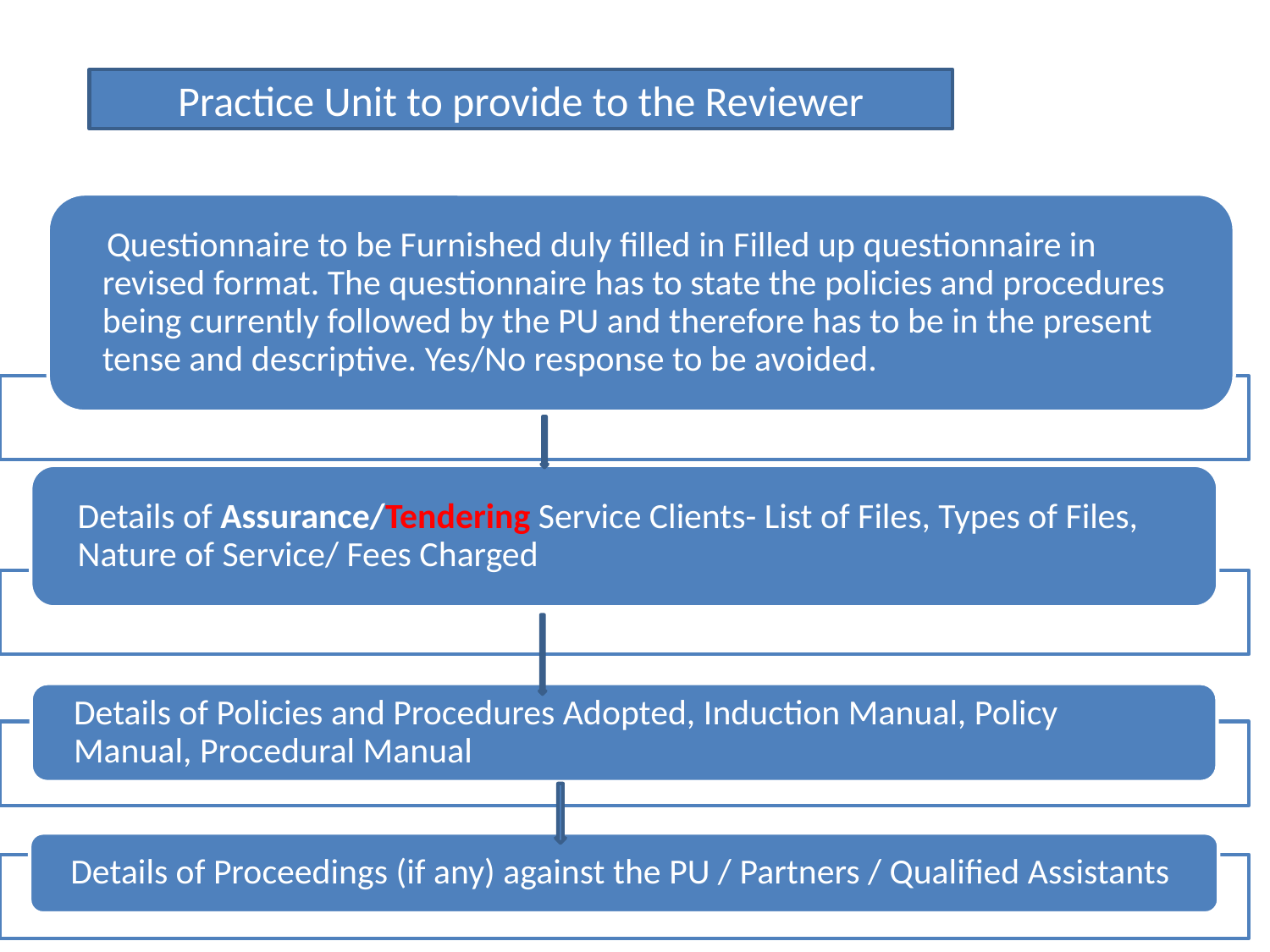

Practice Unit to provide to the Reviewer
 Questionnaire to be Furnished duly filled in Filled up questionnaire in revised format. The questionnaire has to state the policies and procedures being currently followed by the PU and therefore has to be in the present tense and descriptive. Yes/No response to be avoided.
Details of Assurance/Tendering Service Clients- List of Files, Types of Files, Nature of Service/ Fees Charged
Details of Policies and Procedures Adopted, Induction Manual, Policy Manual, Procedural Manual
Details of Proceedings (if any) against the PU / Partners / Qualified Assistants